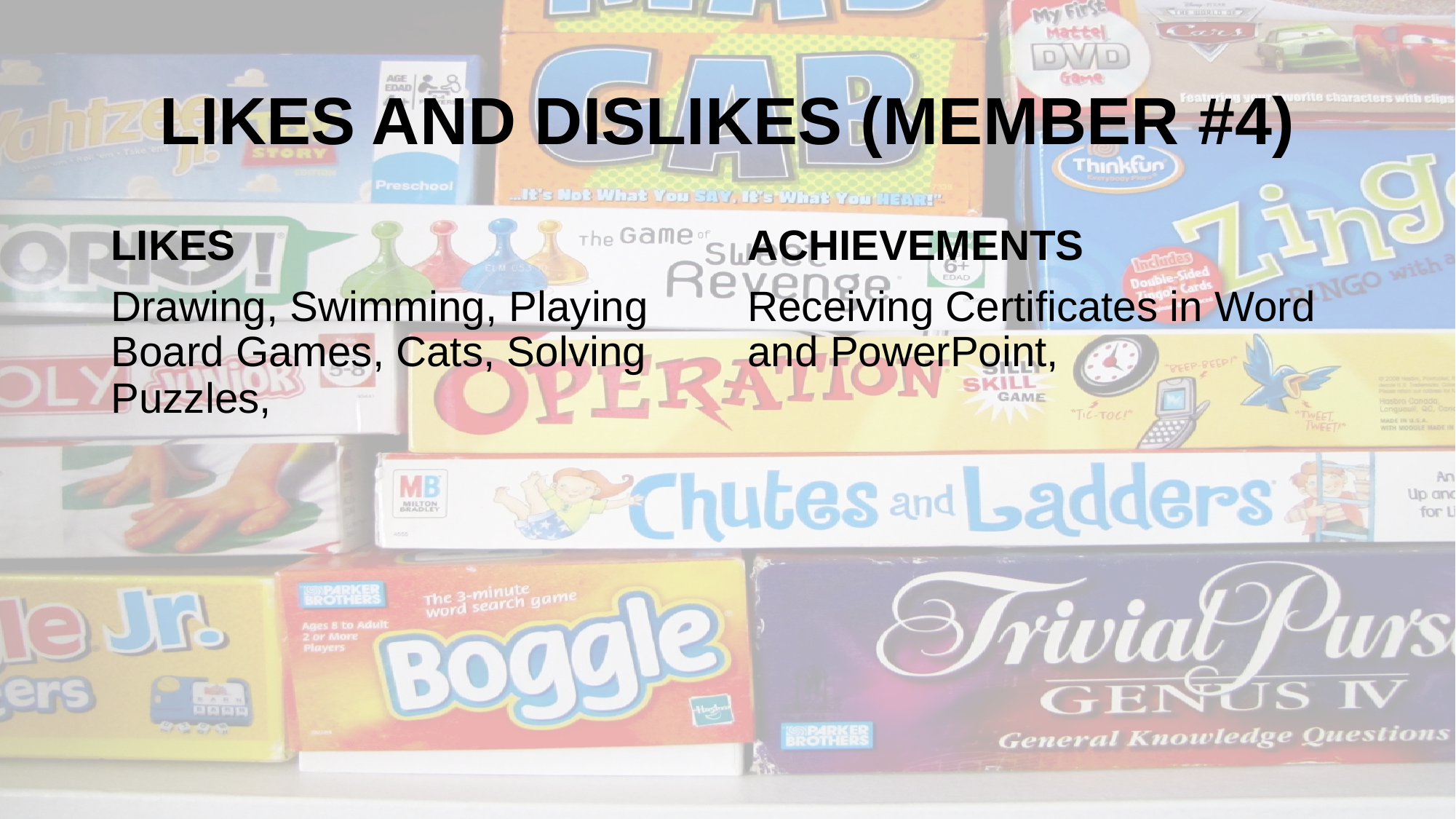

# LIKES AND DISLIKES (MEMBER #4)
LIKES
Drawing, Swimming, Playing Board Games, Cats, Solving Puzzles,
ACHIEVEMENTS
Receiving Certificates in Word and PowerPoint,